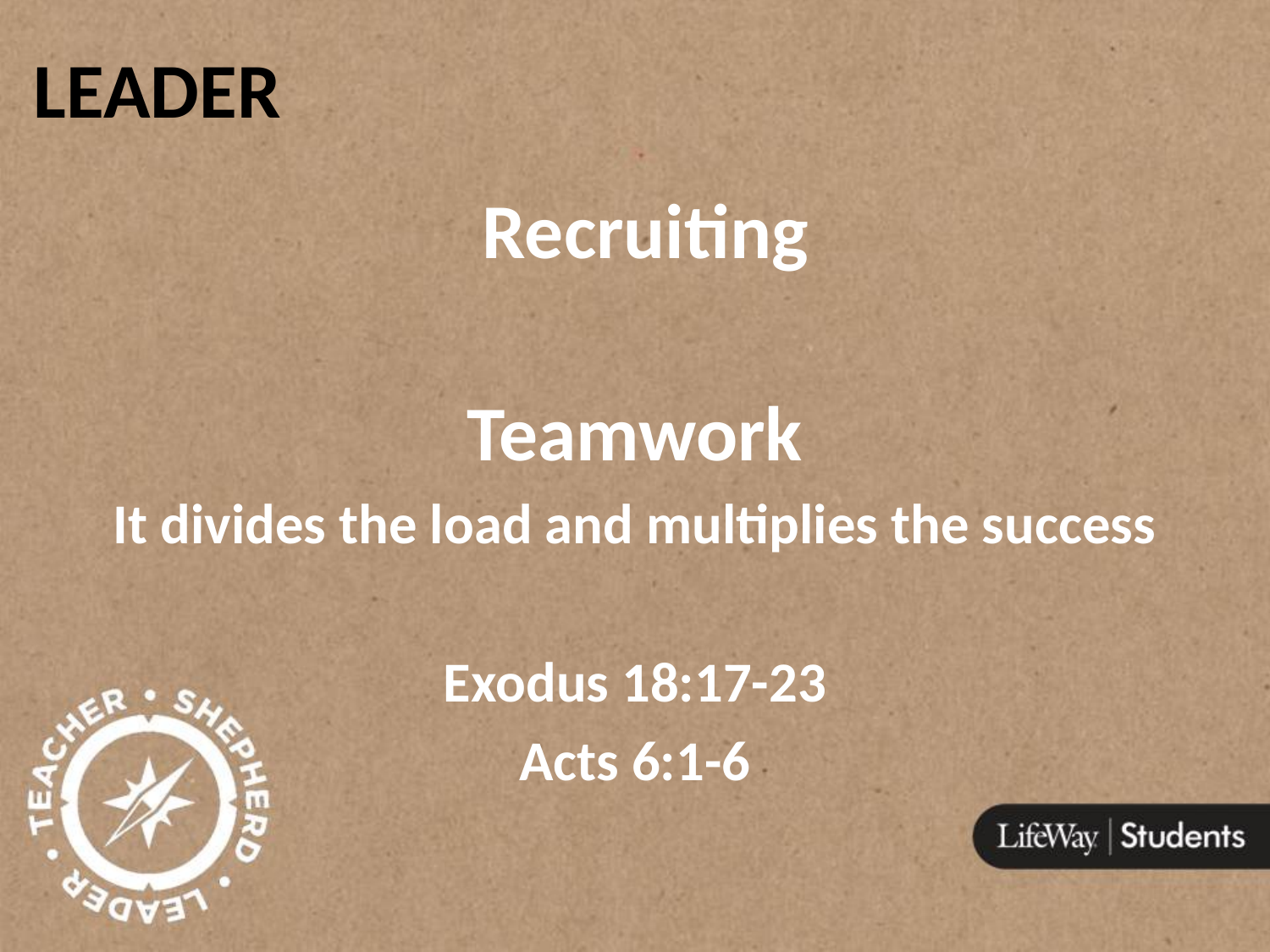

LEADER
# Recruiting
Teamwork
It divides the load and multiplies the success

Exodus 18:17-23
Acts 6:1-6